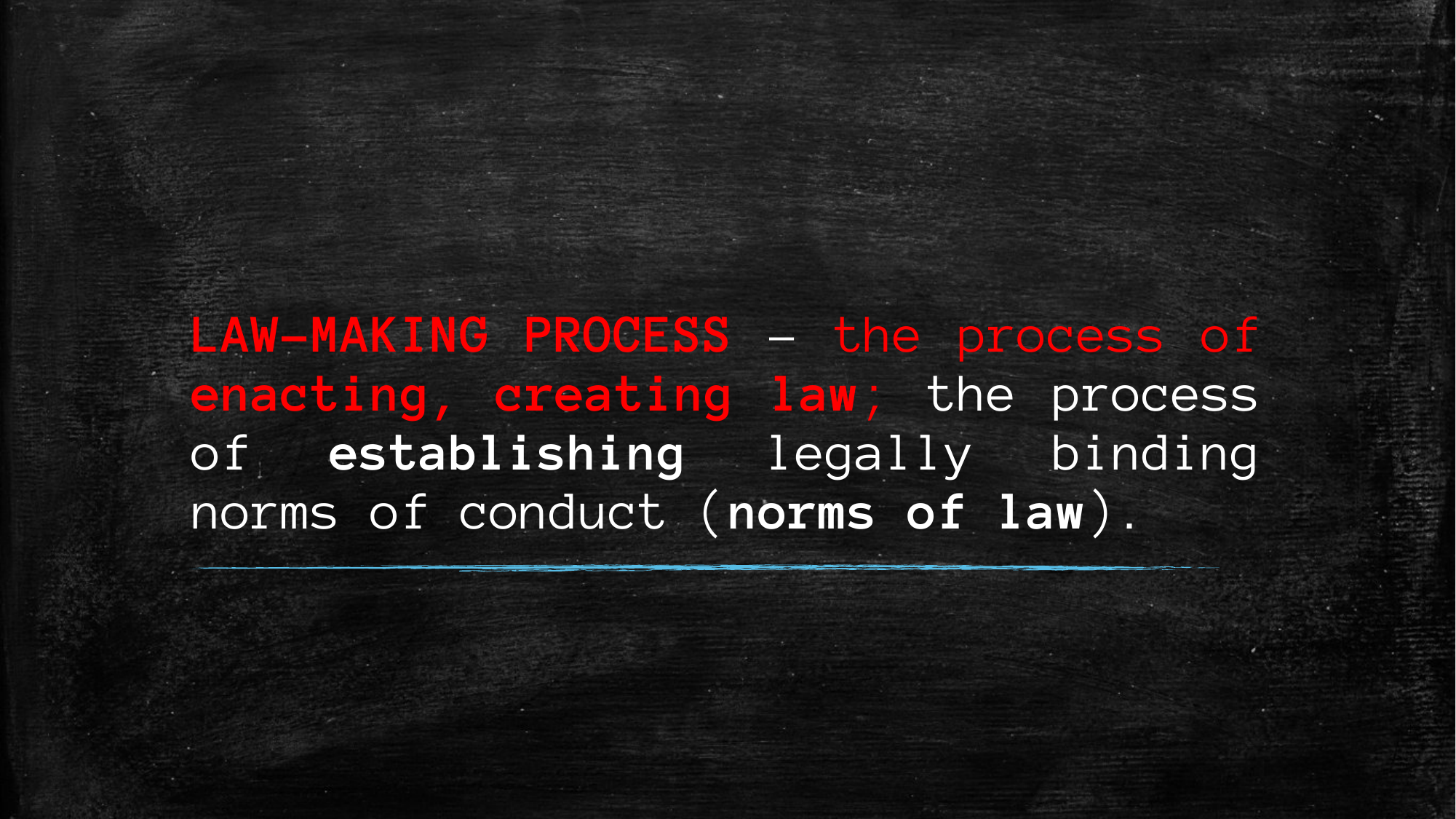

# LAW-MAKING PROCESS – the process of enacting, creating law; the process of establishing legally binding norms of conduct (norms of law).